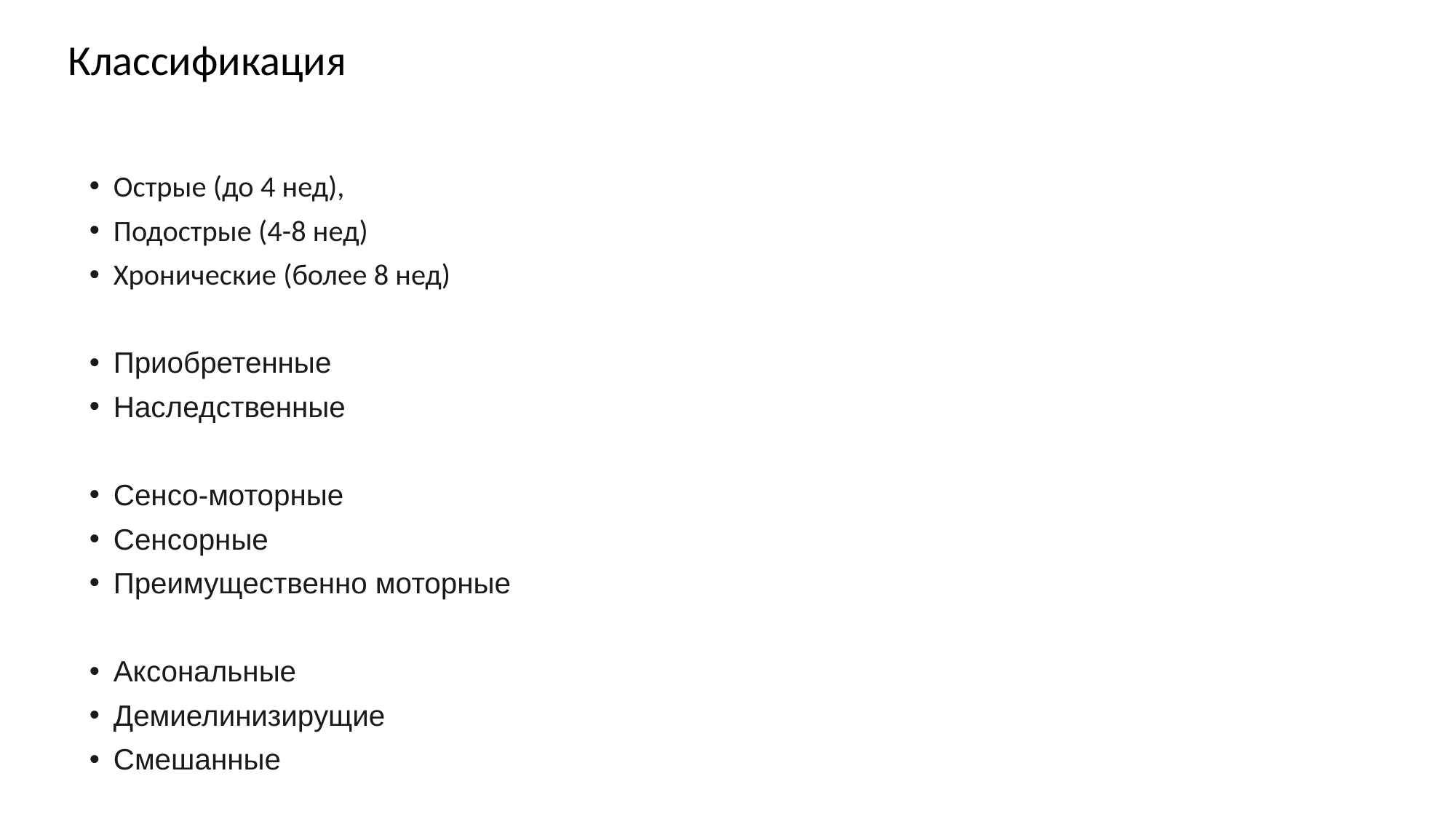

# Классификация
Острые (до 4 нед),
Подострые (4-8 нед)
Хронические (более 8 нед)

Приобретенные
Наследственные

Сенсо-моторные
Сенсорные
Преимущественно моторные

Аксональные
Демиелинизирущие
Смешанные